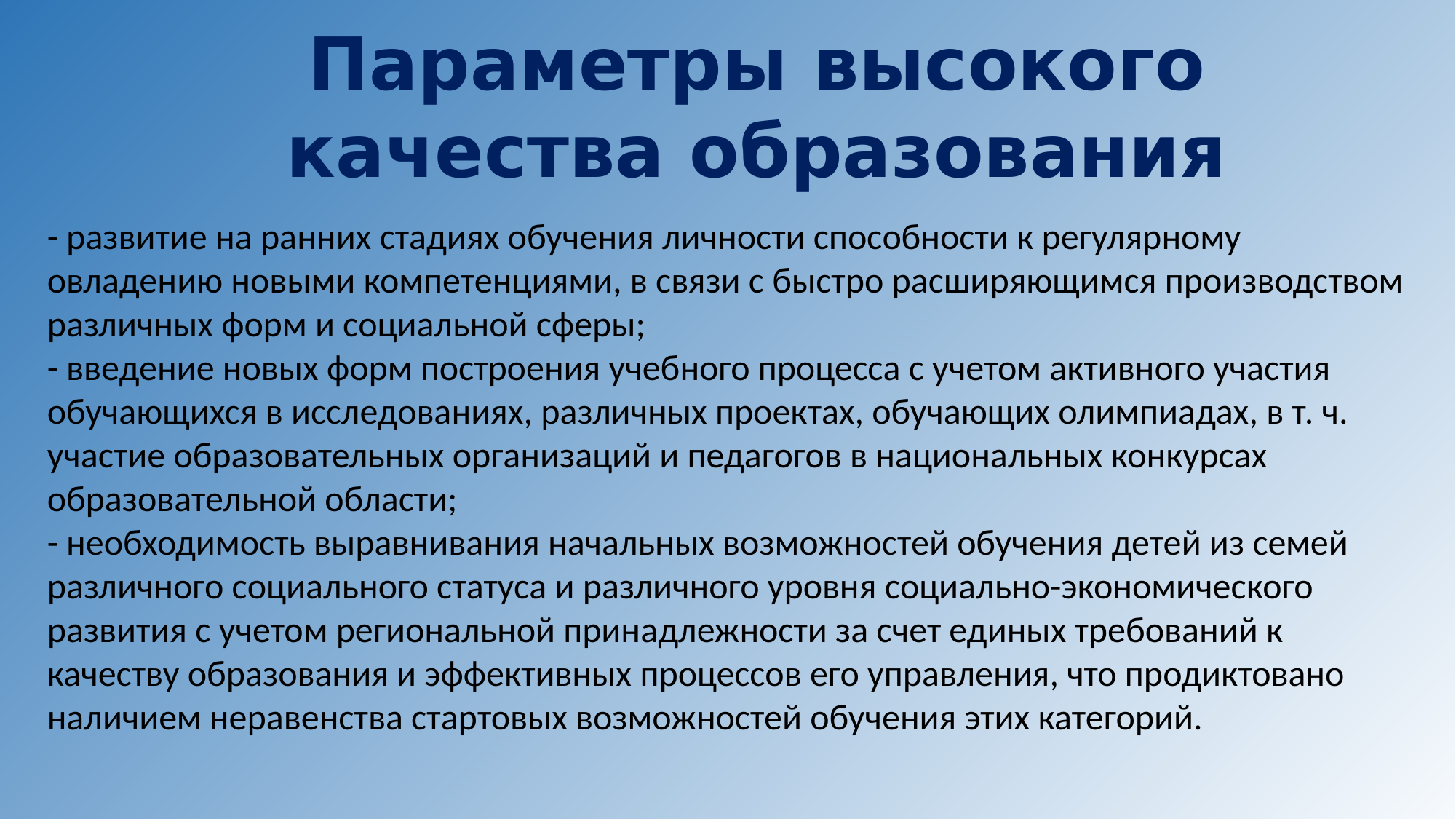

Параметры высокого качества образования
- развитие на ранних стадиях обучения личности способности к регулярному овладению новыми компетенциями, в связи с быстро расширяющимся производством различных форм и социальной сферы;
- введение новых форм построения учебного процесса с учетом активного участия обучающихся в исследованиях, различных проектах, обучающих олимпиадах, в т. ч. участие образовательных организаций и педагогов в национальных конкурсах образовательной области;
- необходимость выравнивания начальных возможностей обучения детей из семей различного социального статуса и различного уровня социально-экономического развития с учетом региональной принадлежности за счет единых требований к качеству образования и эффективных процессов его управления, что продиктовано наличием неравенства стартовых возможностей обучения этих категорий.